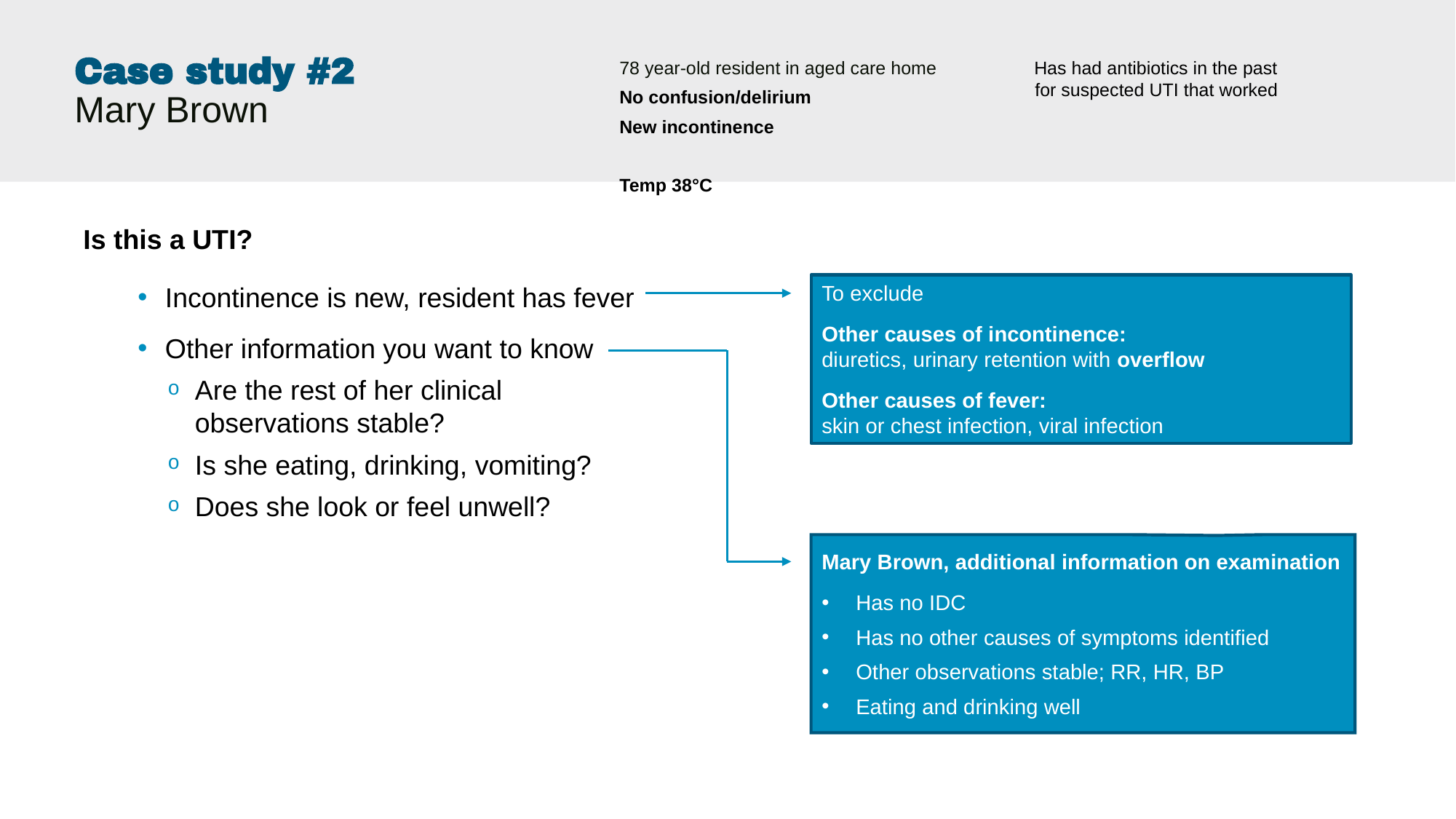

Case study #2
Mary Brown
78 year-old resident in aged care home
No confusion/delirium
New incontinence

Temp 38°C
Has had antibiotics in the past
for suspected UTI that worked

Is this a UTI?
Incontinence is new, resident has fever
Other information you want to know
Are the rest of her clinical
observations stable?
Is she eating, drinking, vomiting?
Does she look or feel unwell?
To exclude
Other causes of incontinence:
diuretics, urinary retention with overflow
Other causes of fever:
skin or chest infection, viral infection
Mary Brown, additional information on examination
Has no IDC
Has no other causes of symptoms identified
Other observations stable; RR, HR, BP
Eating and drinking well